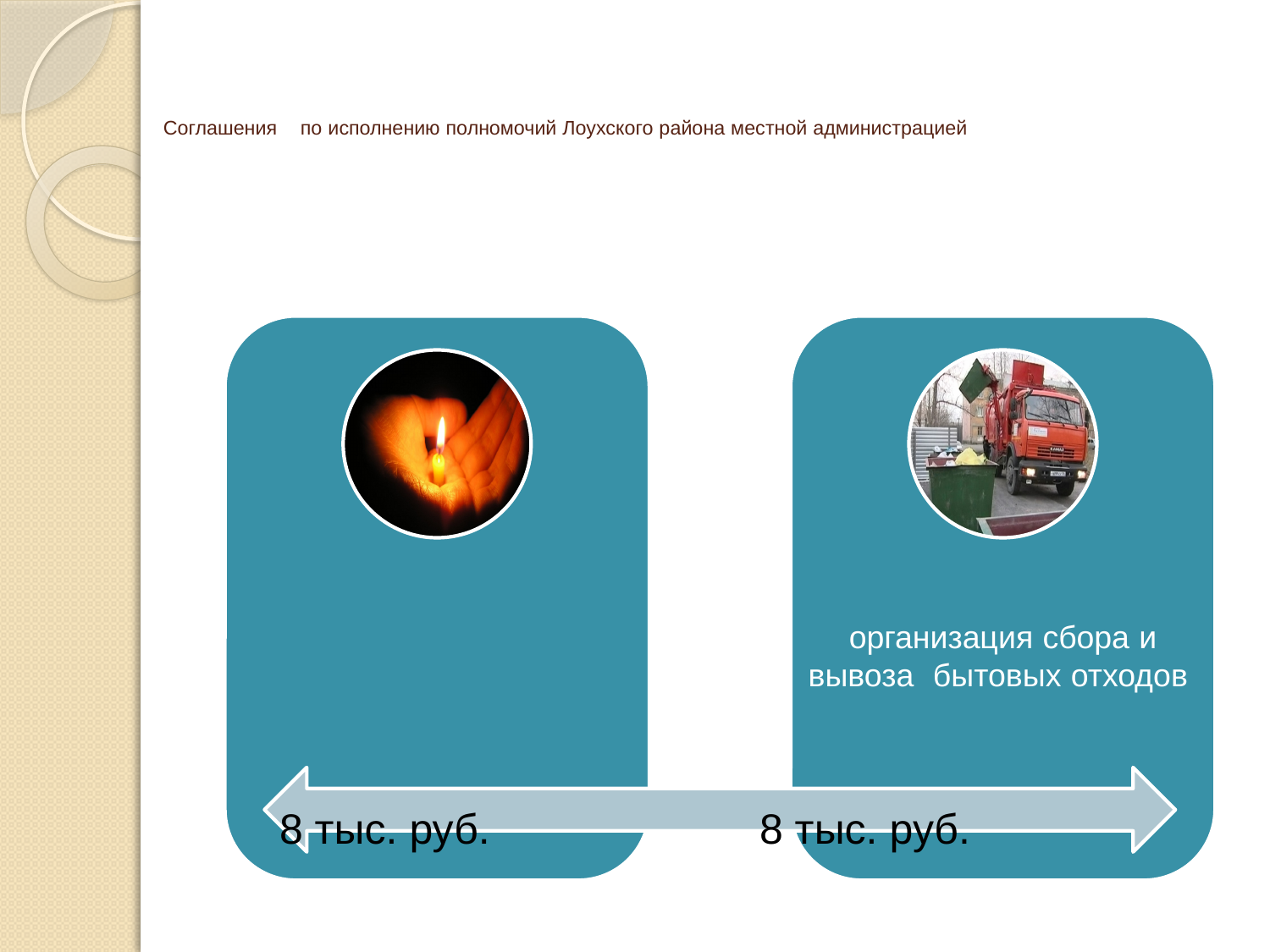

Соглашения    по исполнению полномочий Лоухского района местной администрацией
организация сбора и вывоза  бытовых отходов
8 тыс. руб.
8 тыс. руб.